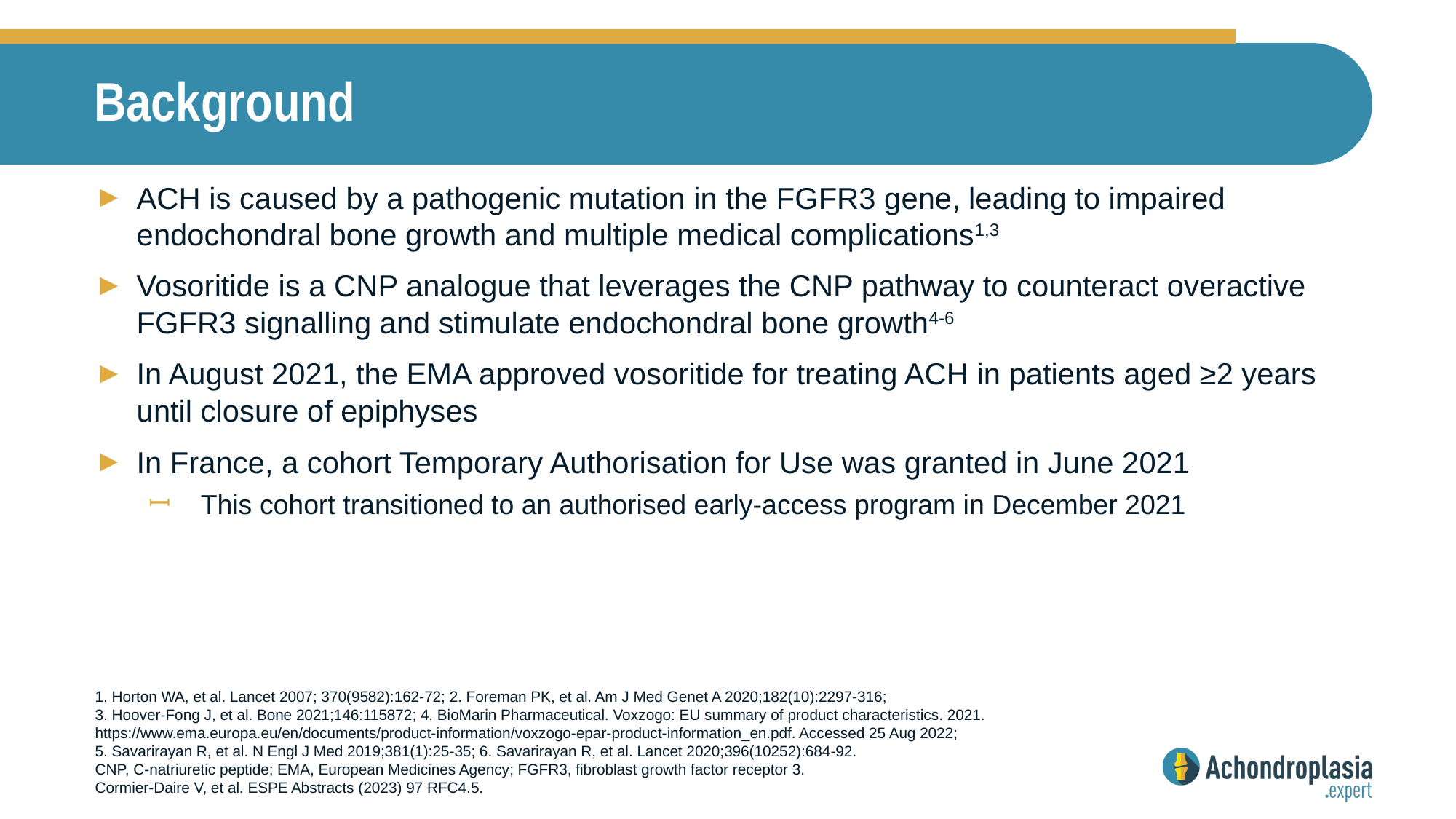

# Background
ACH is caused by a pathogenic mutation in the FGFR3 gene, leading to impaired endochondral bone growth and multiple medical complications1,3
Vosoritide is a CNP analogue that leverages the CNP pathway to counteract overactive FGFR3 signalling and stimulate endochondral bone growth4-6
In August 2021, the EMA approved vosoritide for treating ACH in patients aged ≥2 years until closure of epiphyses
In France, a cohort Temporary Authorisation for Use was granted in June 2021
This cohort transitioned to an authorised early-access program in December 2021
1. Horton WA, et al. Lancet 2007; 370(9582):162-72; 2. Foreman PK, et al. Am J Med Genet A 2020;182(10):2297-316;
3. Hoover-Fong J, et al. Bone 2021;146:115872; 4. BioMarin Pharmaceutical. Voxzogo: EU summary of product characteristics. 2021. https://www.ema.europa.eu/en/documents/product-information/voxzogo-epar-product-information_en.pdf. Accessed 25 Aug 2022;
5. Savarirayan R, et al. N Engl J Med 2019;381(1):25-35; 6. Savarirayan R, et al. Lancet 2020;396(10252):684-92.
CNP, C-natriuretic peptide; EMA, European Medicines Agency; FGFR3, fibroblast growth factor receptor 3.
Cormier-Daire V, et al. ESPE Abstracts (2023) 97 RFC4.5.